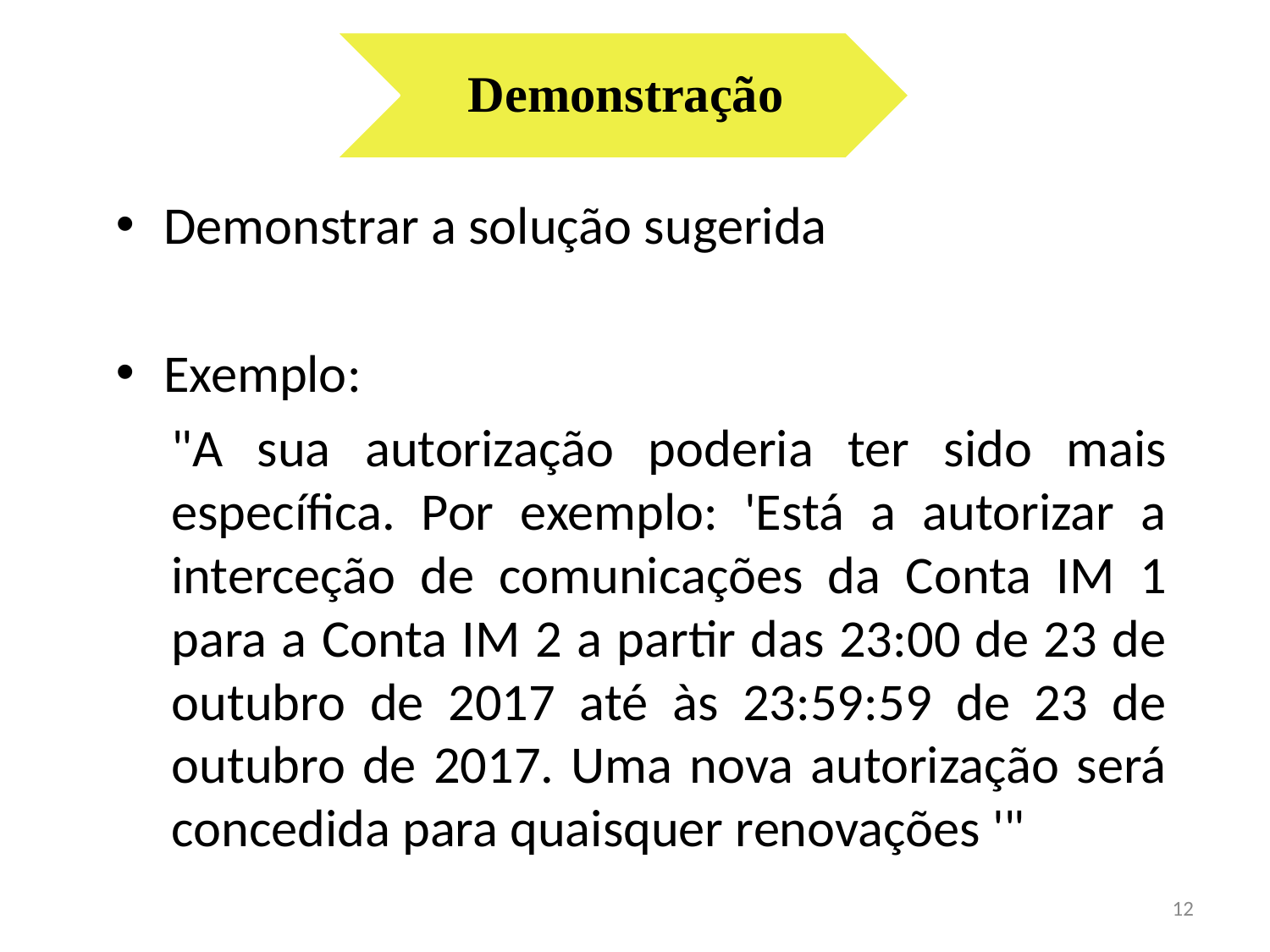

Demonstração
Demonstrar a solução sugerida

Exemplo:
"A sua autorização poderia ter sido mais específica. Por exemplo: 'Está a autorizar a interceção de comunicações da Conta IM 1 para a Conta IM 2 a partir das 23:00 de 23 de outubro de 2017 até às 23:59:59 de 23 de outubro de 2017. Uma nova autorização será concedida para quaisquer renovações '"
12